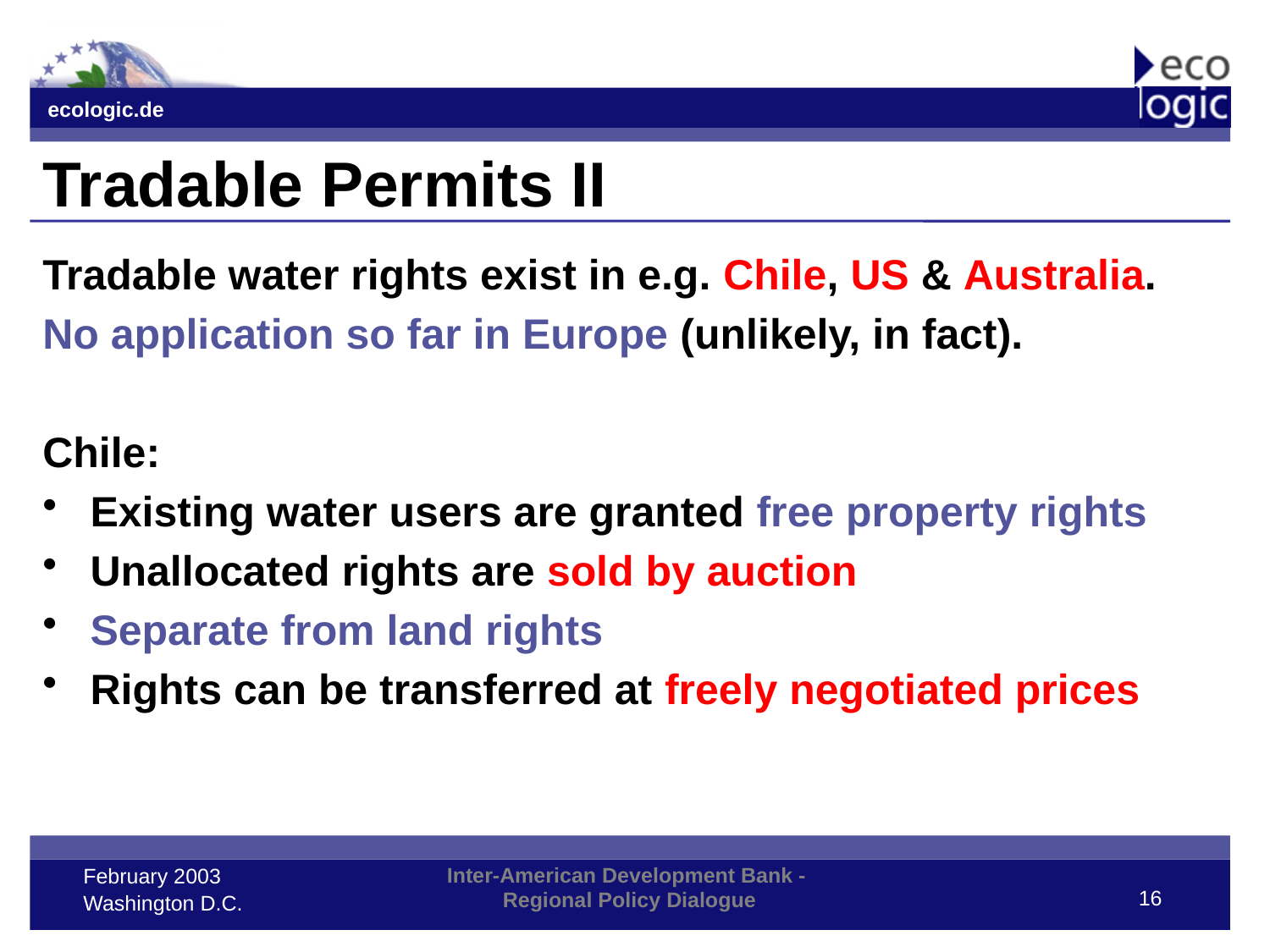

# Tradable Permits II
Tradable water rights exist in e.g. Chile, US & Australia.
No application so far in Europe (unlikely, in fact).

Chile:
Existing water users are granted free property rights
Unallocated rights are sold by auction
Separate from land rights
Rights can be transferred at freely negotiated prices
16